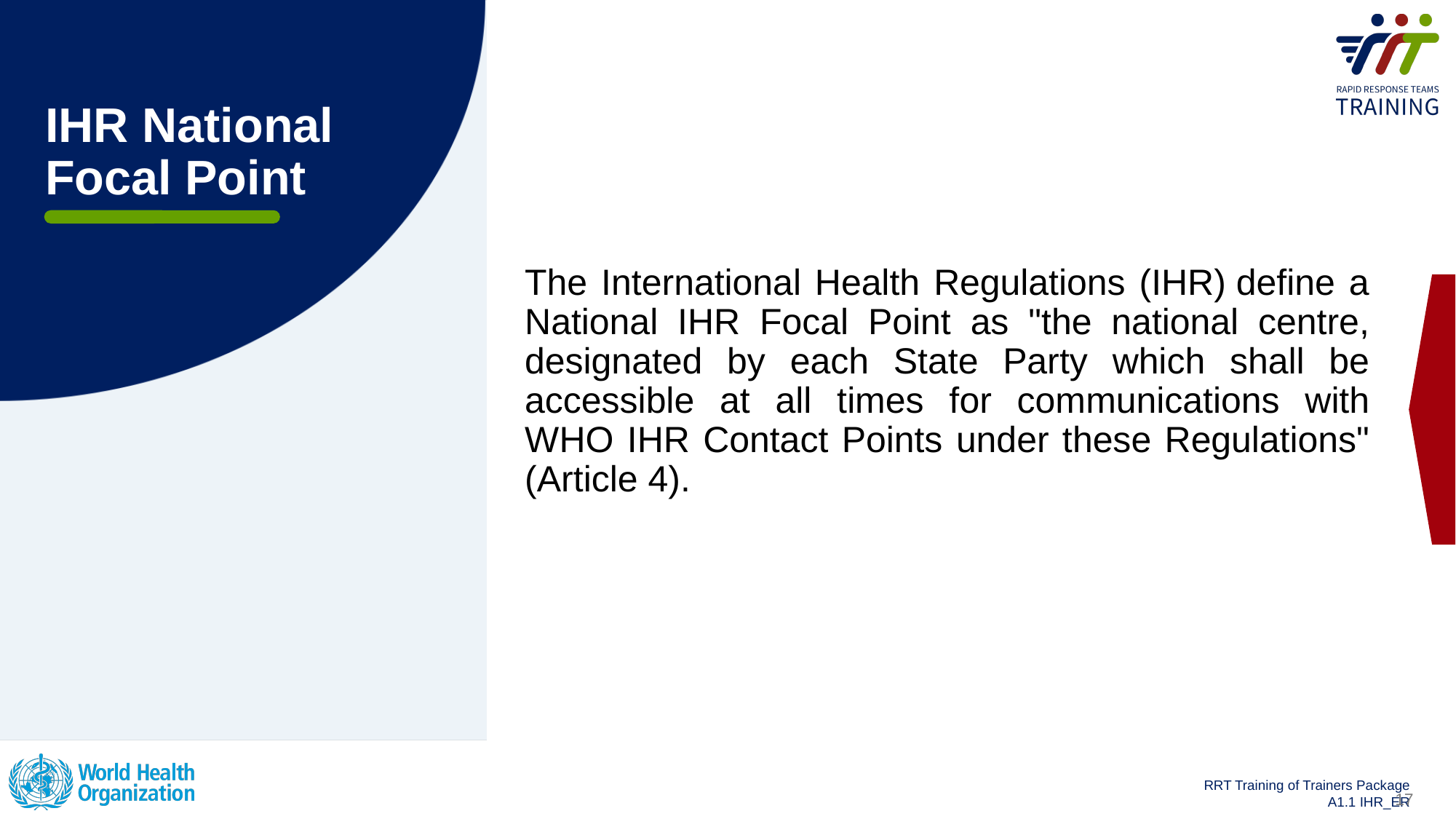

# IHR National  Focal Point

The International Health Regulations (IHR) define a National IHR Focal Point as "the national centre, designated by each State Party which shall be accessible at all times for communications with WHO IHR Contact Points under these Regulations" (Article 4).